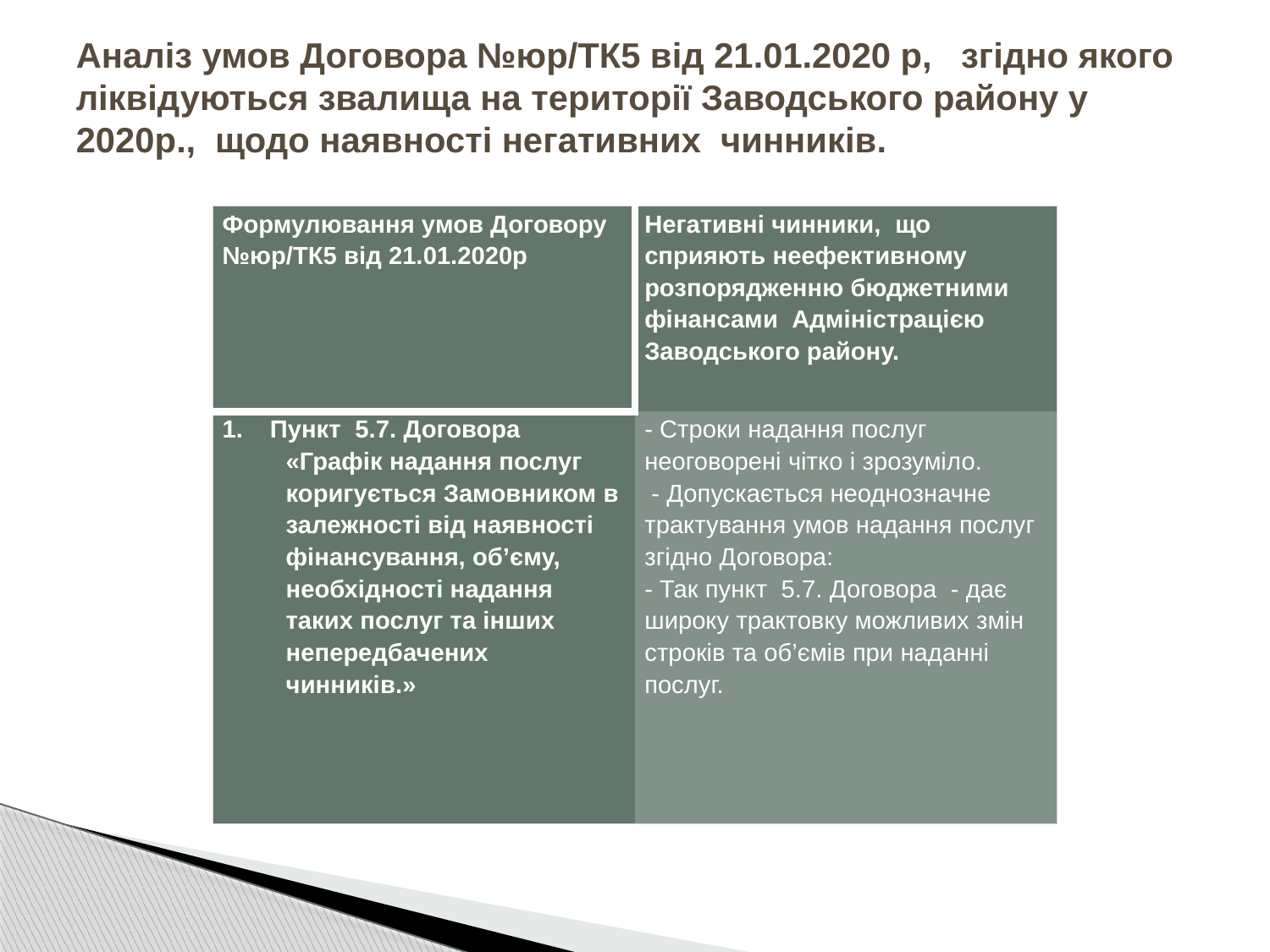

# Аналіз умов Договора №юр/ТК5 від 21.01.2020 р,   згідно якого ліквідуються звалища на території Заводського району у 2020р.,  щодо наявності негативних  чинників.
| Формулювання умов Договору №юр/ТК5 від 21.01.2020р | Негативні чинники, що сприяють неефективному розпорядженню бюджетними фінансами Адміністрацією Заводського району. |
| --- | --- |
| Пункт 5.7. Договора «Графік надання послуг коригується Замовником в залежності від наявності фінансування, об’єму, необхідності надання таких послуг та інших непередбачених чинників.» | - Строки надання послуг неоговорені чітко і зрозуміло. - Допускається неоднозначне трактування умов надання послуг згідно Договора: - Так пункт 5.7. Договора - дає широку трактовку можливих змін строків та об’ємів при наданні послуг. |